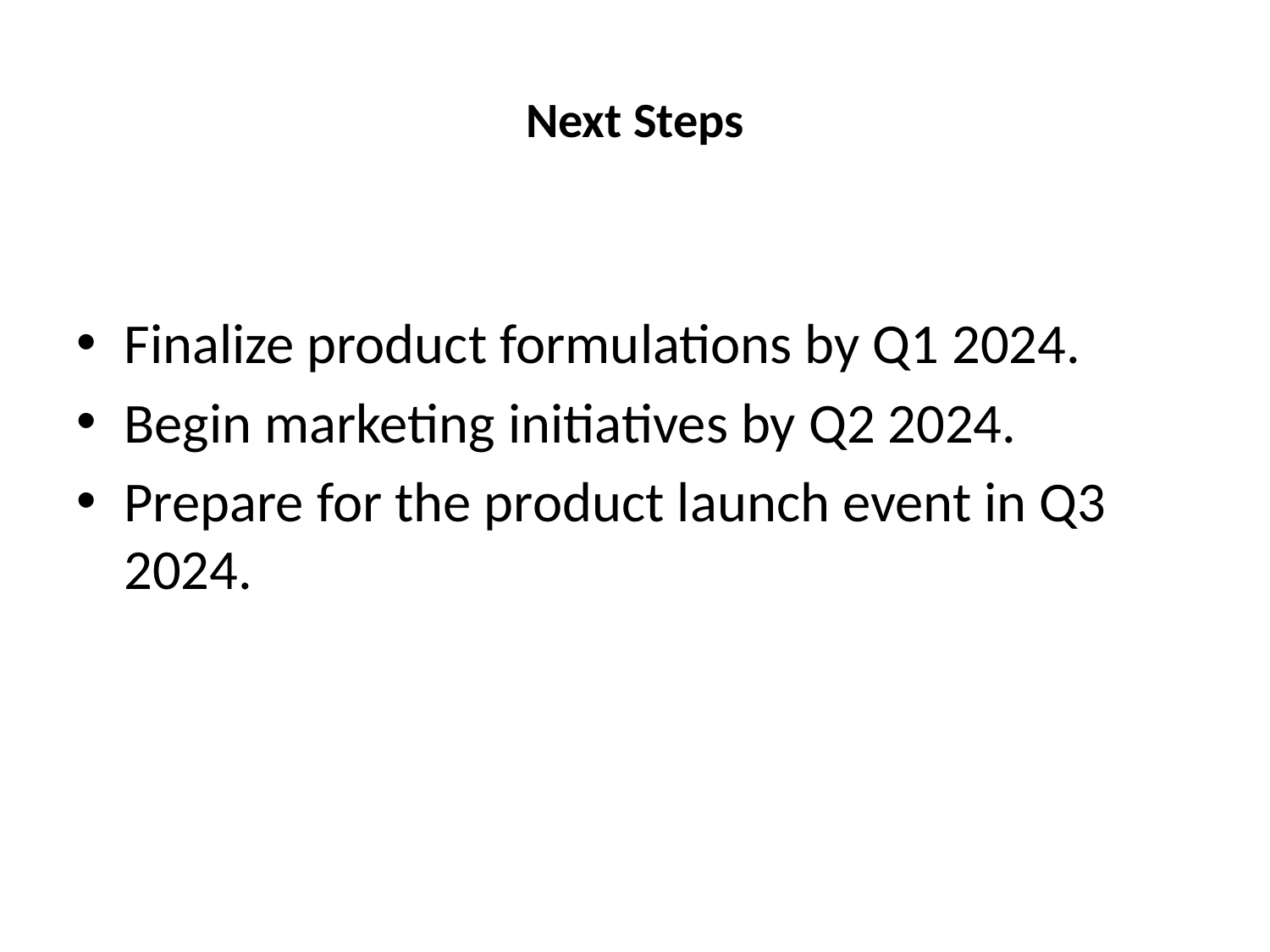

# Next Steps

Finalize product formulations by Q1 2024.
Begin marketing initiatives by Q2 2024.
Prepare for the product launch event in Q3 2024.